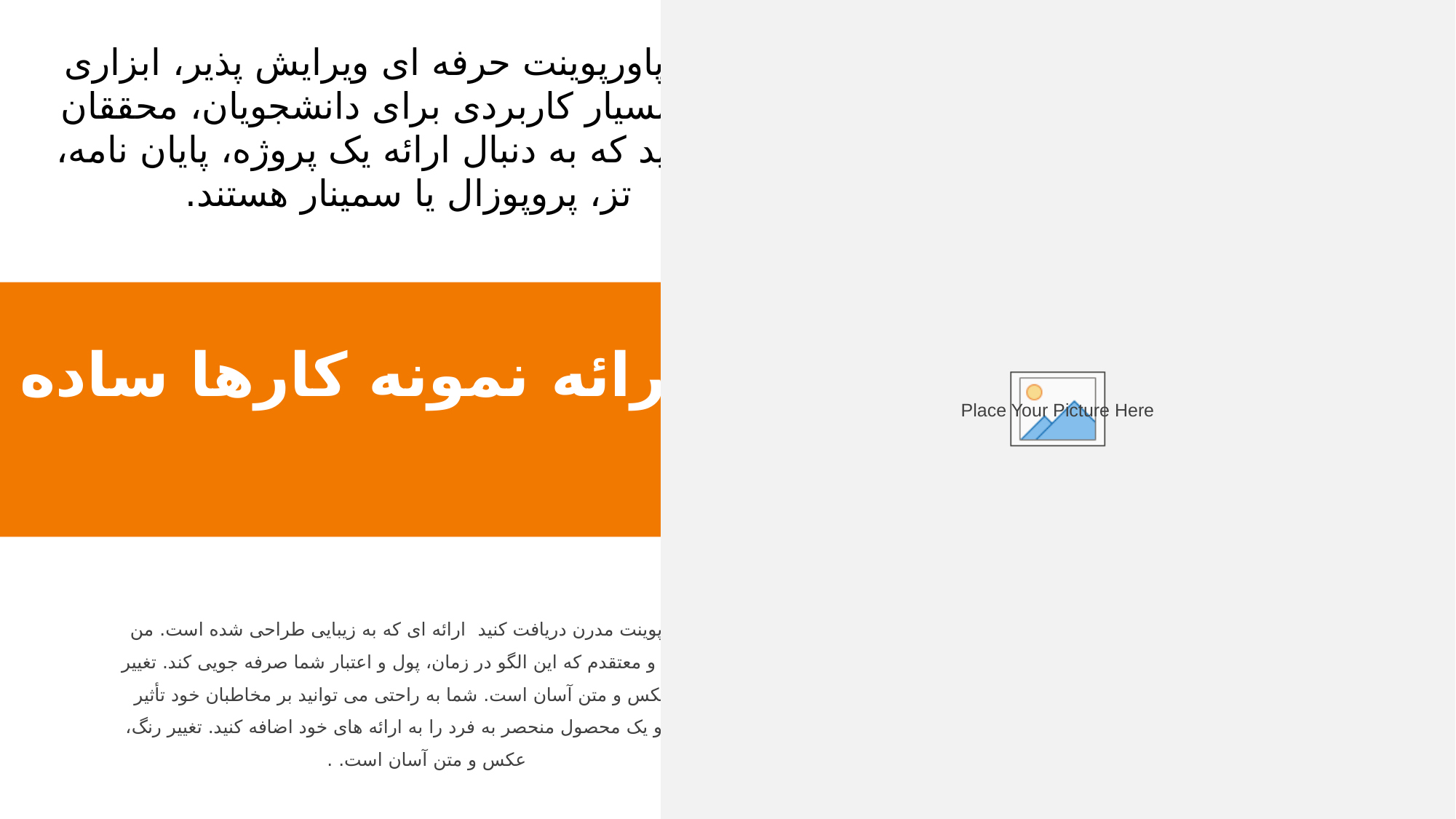

قالب پاورپوینت حرفه ای ویرایش پذیر، ابزاری است بسیار کاربردی برای دانشجویان، محققان و اساتید که به دنبال ارائه یک پروژه، پایان نامه، تز، پروپوزال یا سمینار هستند.
ارائه نمونه کارها ساده

یک پاورپوینت مدرن دریافت کنید  ارائه ای که به زیبایی طراحی شده است. من امیدوارم و معتقدم که این الگو در زمان، پول و اعتبار شما صرفه جویی کند. تغییر رنگ، عکس و متن آسان است. شما به راحتی می توانید بر مخاطبان خود تأثیر بگذارید و یک محصول منحصر به فرد را به ارائه های خود اضافه کنید. تغییر رنگ، عکس و متن آسان است. .